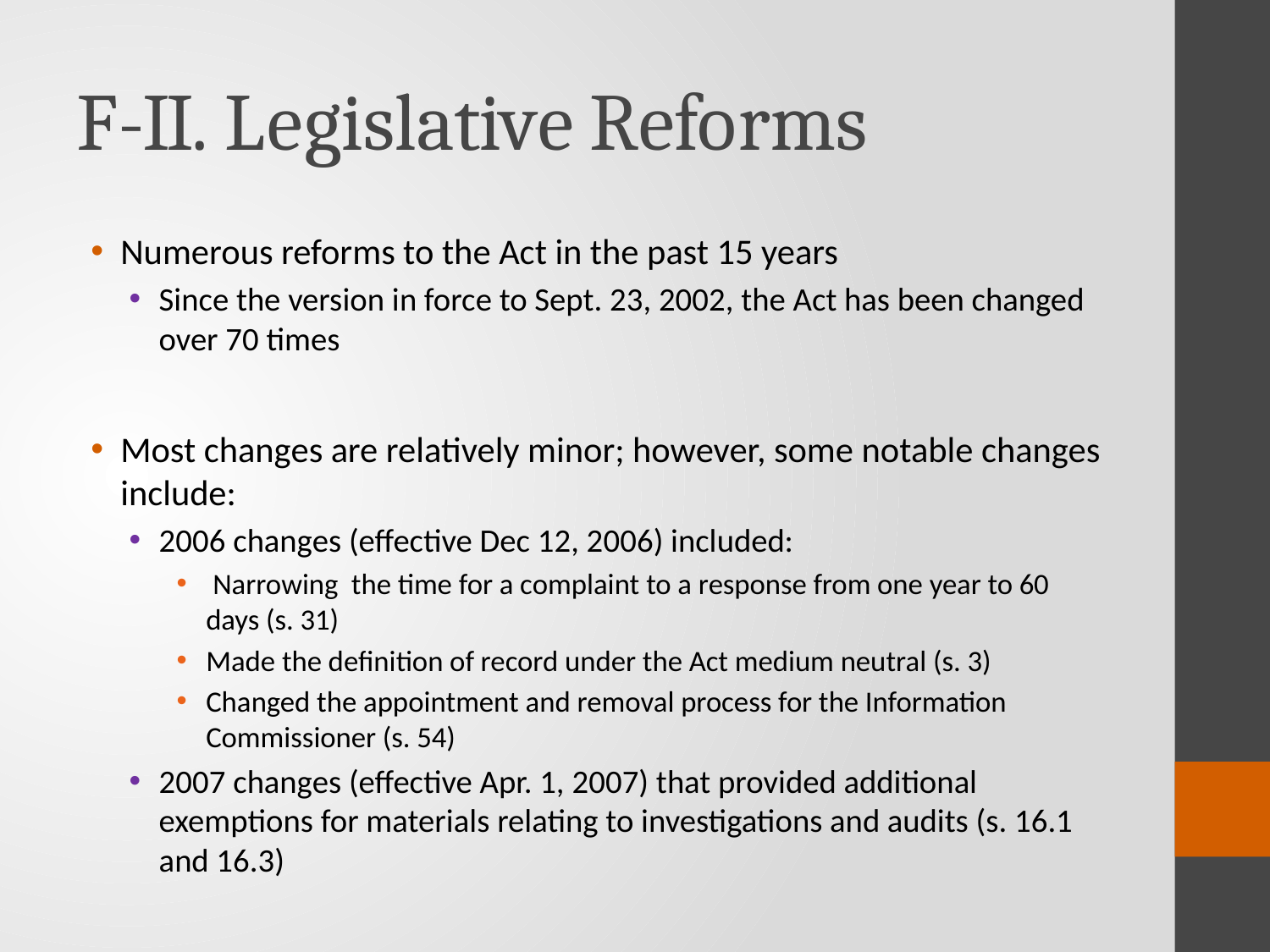

# F-II. Legislative Reforms
Numerous reforms to the Act in the past 15 years
Since the version in force to Sept. 23, 2002, the Act has been changed over 70 times

Most changes are relatively minor; however, some notable changes include:
2006 changes (effective Dec 12, 2006) included:
 Narrowing  the time for a complaint to a response from one year to 60 days (s. 31)
Made the definition of record under the Act medium neutral (s. 3)
Changed the appointment and removal process for the Information Commissioner (s. 54)
2007 changes (effective Apr. 1, 2007) that provided additional exemptions for materials relating to investigations and audits (s. 16.1 and 16.3)